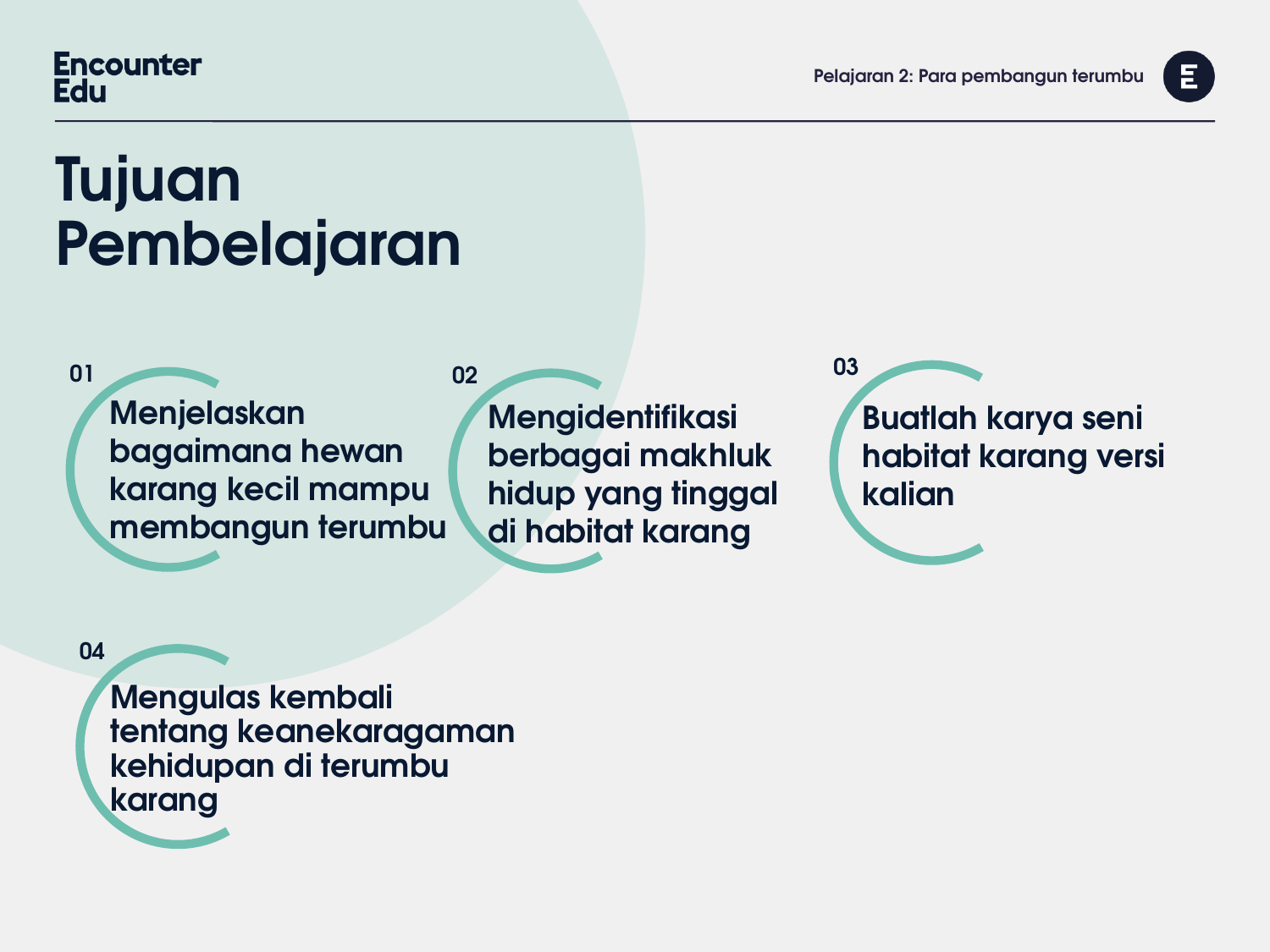

# Pelajaran 2: Para pembangun terumbu
Tujuan Pembelajaran
Menjelaskan bagaimana hewan karang kecil mampu membangun terumbu
Mengidentifikasi berbagai makhluk hidup yang tinggal di habitat karang
Buatlah karya seni habitat karang versi kalian
Mengulas kembali
tentang keanekaragaman kehidupan di terumbu karang